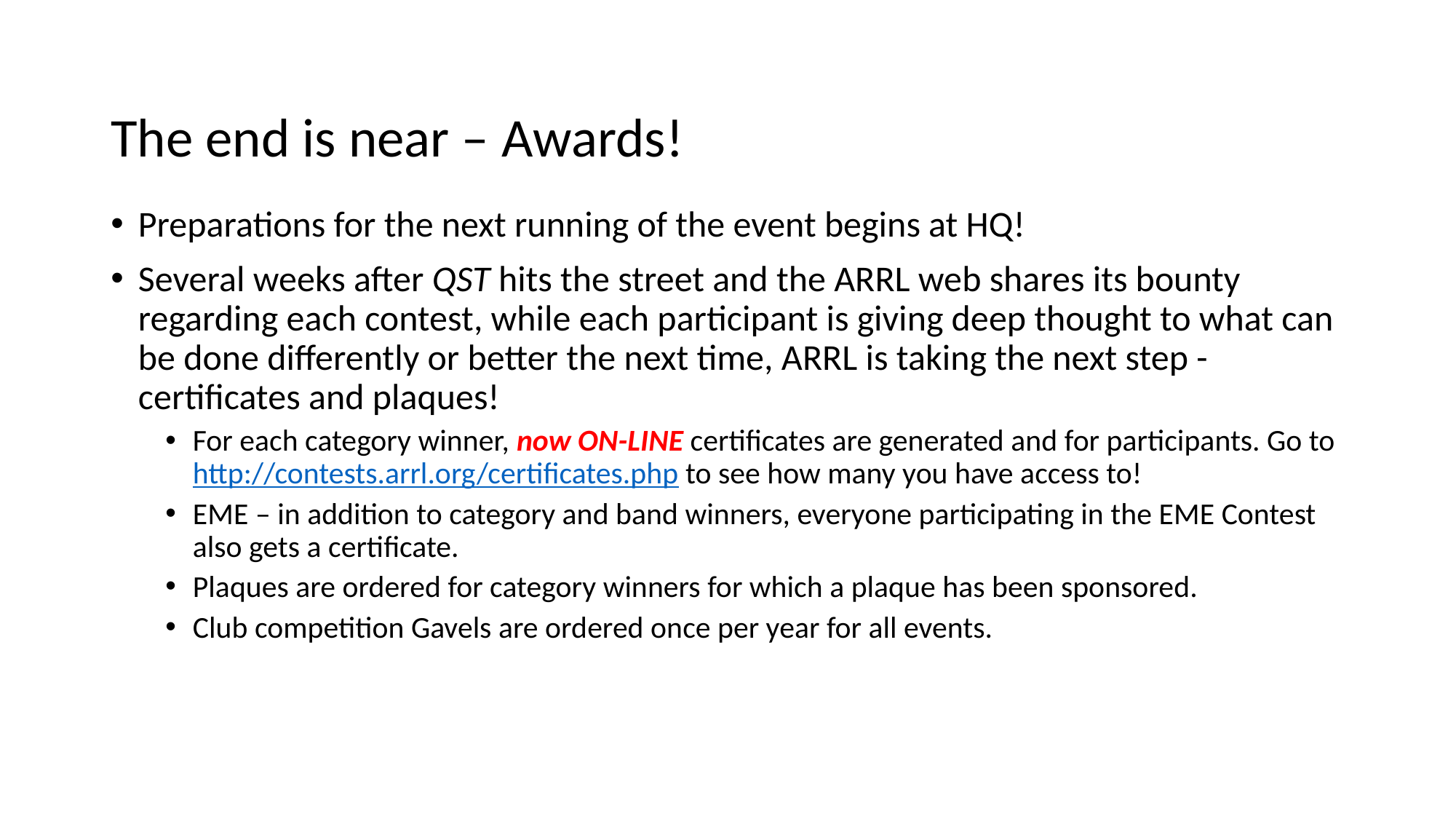

# The end is near – Awards!
Preparations for the next running of the event begins at HQ!
Several weeks after QST hits the street and the ARRL web shares its bounty regarding each contest, while each participant is giving deep thought to what can be done differently or better the next time, ARRL is taking the next step - certificates and plaques!
For each category winner, now ON-LINE certificates are generated and for participants. Go to http://contests.arrl.org/certificates.php to see how many you have access to!
EME – in addition to category and band winners, everyone participating in the EME Contest also gets a certificate.
Plaques are ordered for category winners for which a plaque has been sponsored.
Club competition Gavels are ordered once per year for all events.